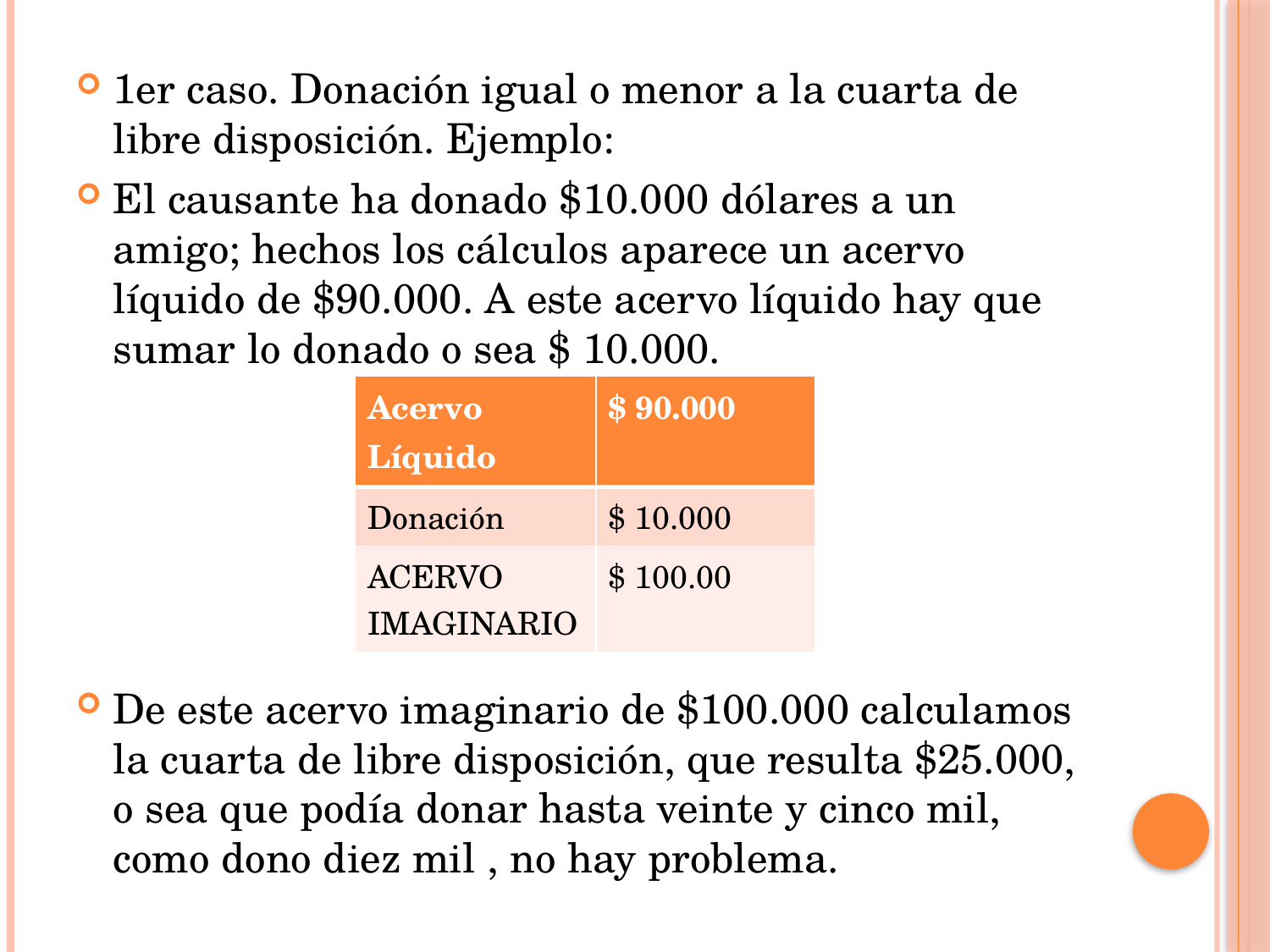

1er caso. Donación igual o menor a la cuarta de libre disposición. Ejemplo:
El causante ha donado $10.000 dólares a un amigo; hechos los cálculos aparece un acervo líquido de $90.000. A este acervo líquido hay que sumar lo donado o sea $ 10.000.

De este acervo imaginario de $100.000 calculamos la cuarta de libre disposición, que resulta $25.000, o sea que podía donar hasta veinte y cinco mil, como dono diez mil , no hay problema.
| Acervo Líquido | $ 90.000 |
| --- | --- |
| Donación | $ 10.000 |
| ACERVO IMAGINARIO | $ 100.00 |